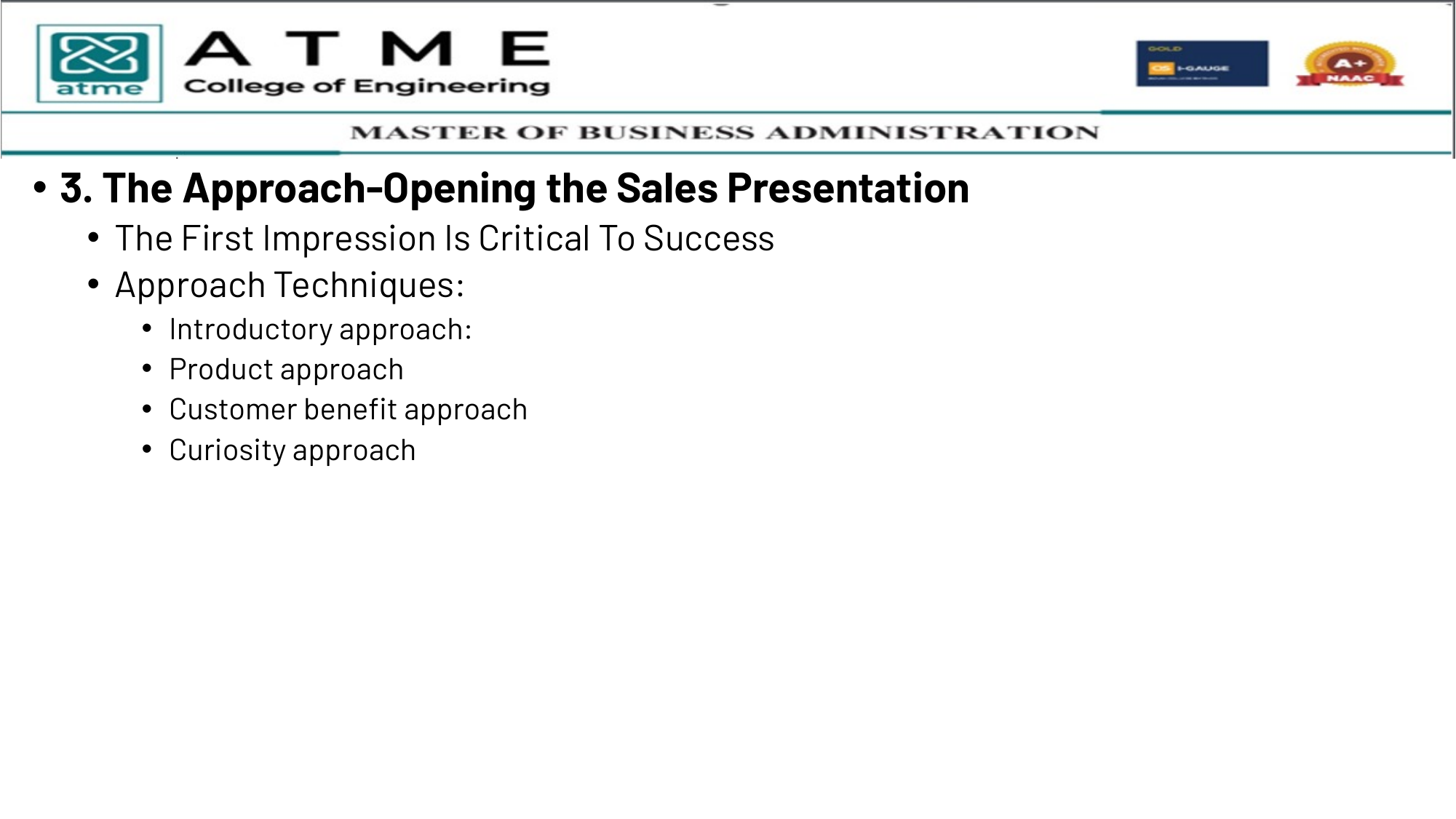

3. The Approach-Opening the Sales Presentation
The First Impression Is Critical To Success
Approach Techniques:
Introductory approach:
Product approach
Customer benefit approach
Curiosity approach